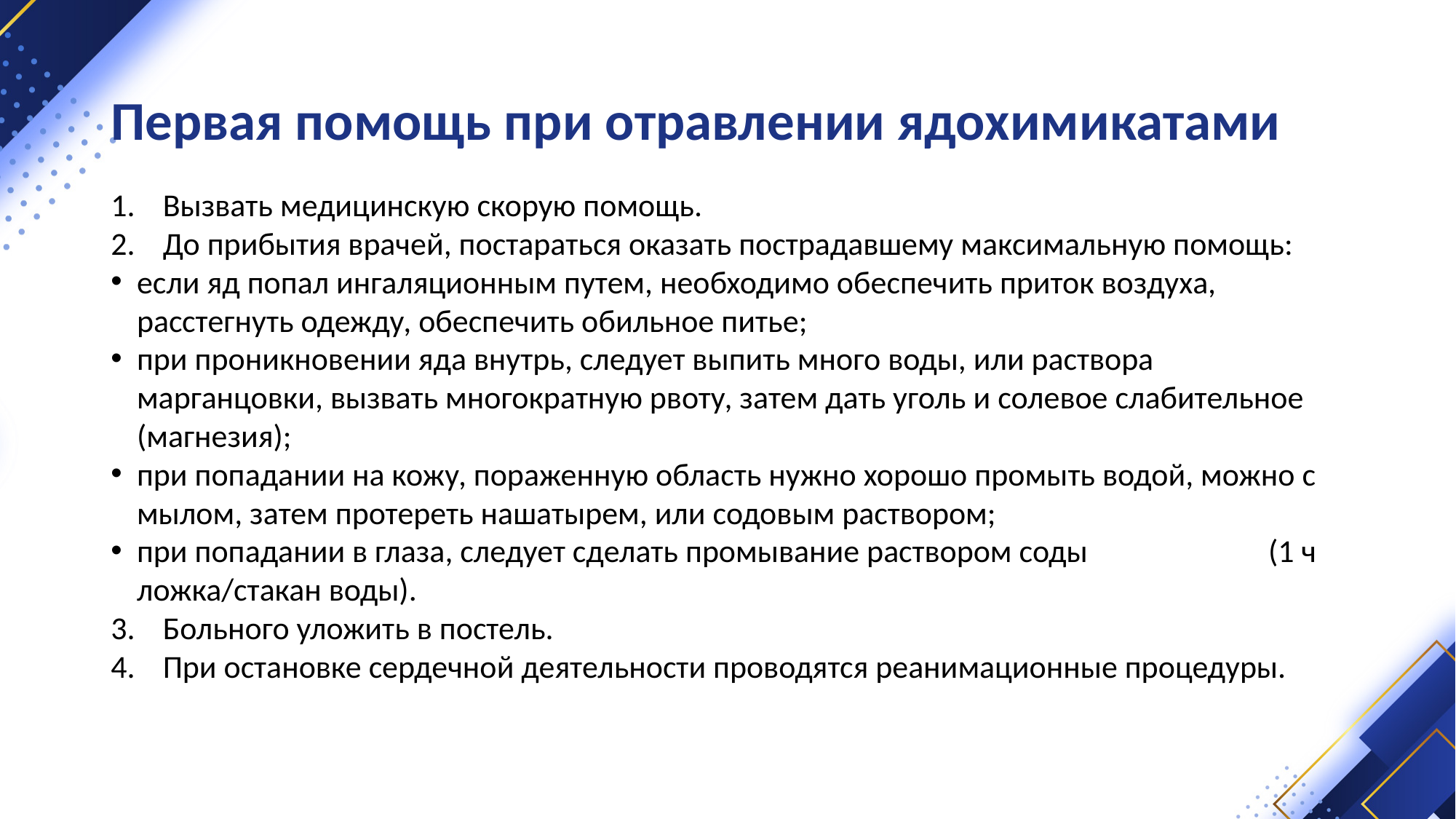

# Первая помощь при отравлении ядохимикатами
Вызвать медицинскую скорую помощь.
До прибытия врачей, постараться оказать пострадавшему максимальную помощь:
если яд попал ингаляционным путем, необходимо обеспечить приток воздуха, расстегнуть одежду, обеспечить обильное питье;
при проникновении яда внутрь, следует выпить много воды, или раствора марганцовки, вызвать многократную рвоту, затем дать уголь и солевое слабительное (магнезия);
при попадании на кожу, пораженную область нужно хорошо промыть водой, можно с мылом, затем протереть нашатырем, или содовым раствором;
при попадании в глаза, следует сделать промывание раствором соды                         (1 ч ложка/стакан воды).
Больного уложить в постель.
При остановке сердечной деятельности проводятся реанимационные процедуры.